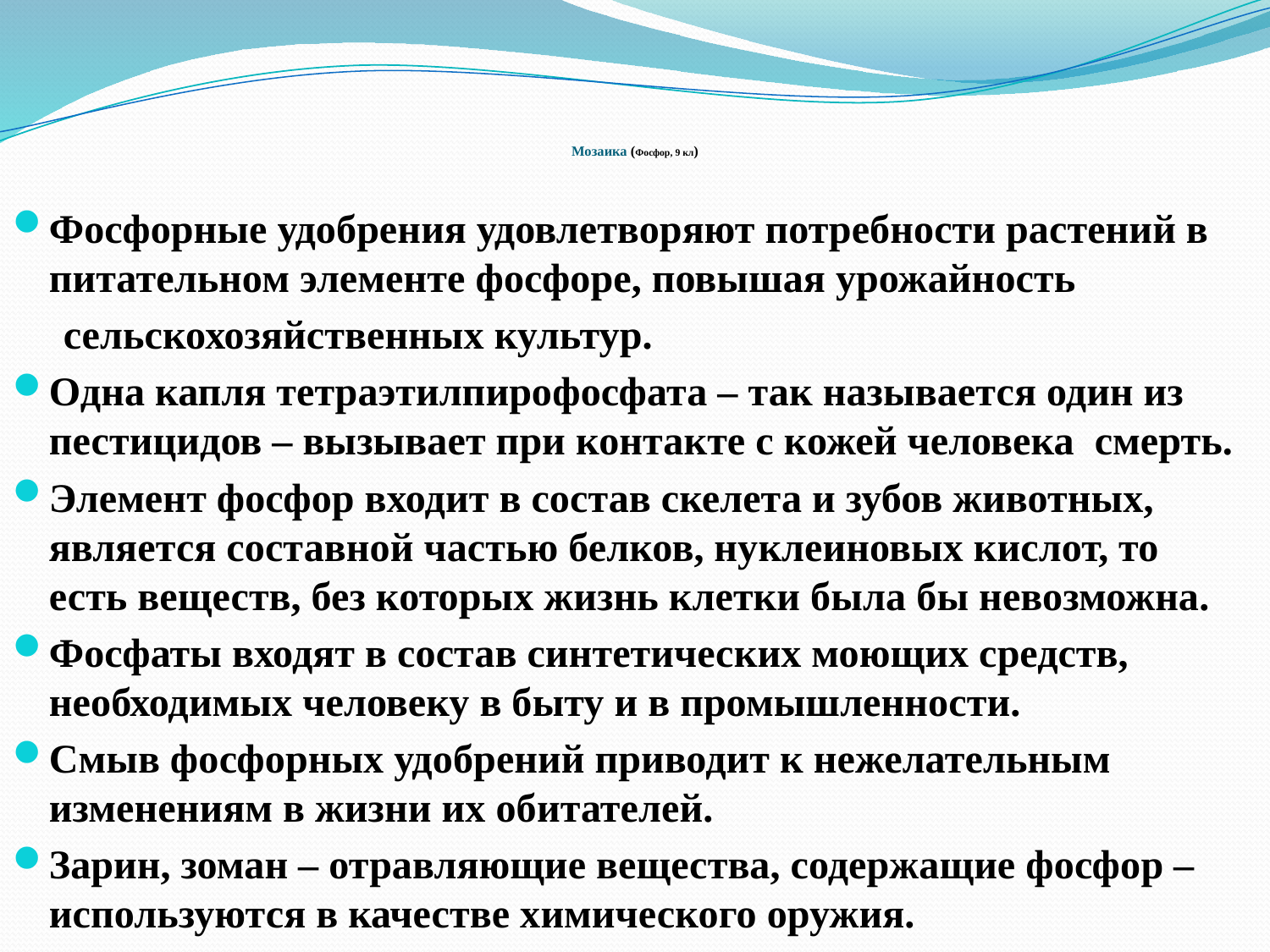

# Мозаика (Фосфор, 9 кл)

Фосфорные удобрения удовлетворяют потребности растений в питательном элементе фосфоре, повышая урожайность
     сельскохозяйственных культур.
Одна капля тетраэтилпирофосфата – так называется один из пестицидов – вызывает при контакте с кожей человека  смерть.
Элемент фосфор входит в состав скелета и зубов животных, является составной частью белков, нуклеиновых кислот, то есть веществ, без которых жизнь клетки была бы невозможна.
Фосфаты входят в состав синтетических моющих средств, необходимых человеку в быту и в промышленности.
Смыв фосфорных удобрений приводит к нежелательным изменениям в жизни их обитателей.
Зарин, зоман – отравляющие вещества, содержащие фосфор – используются в качестве химического оружия.